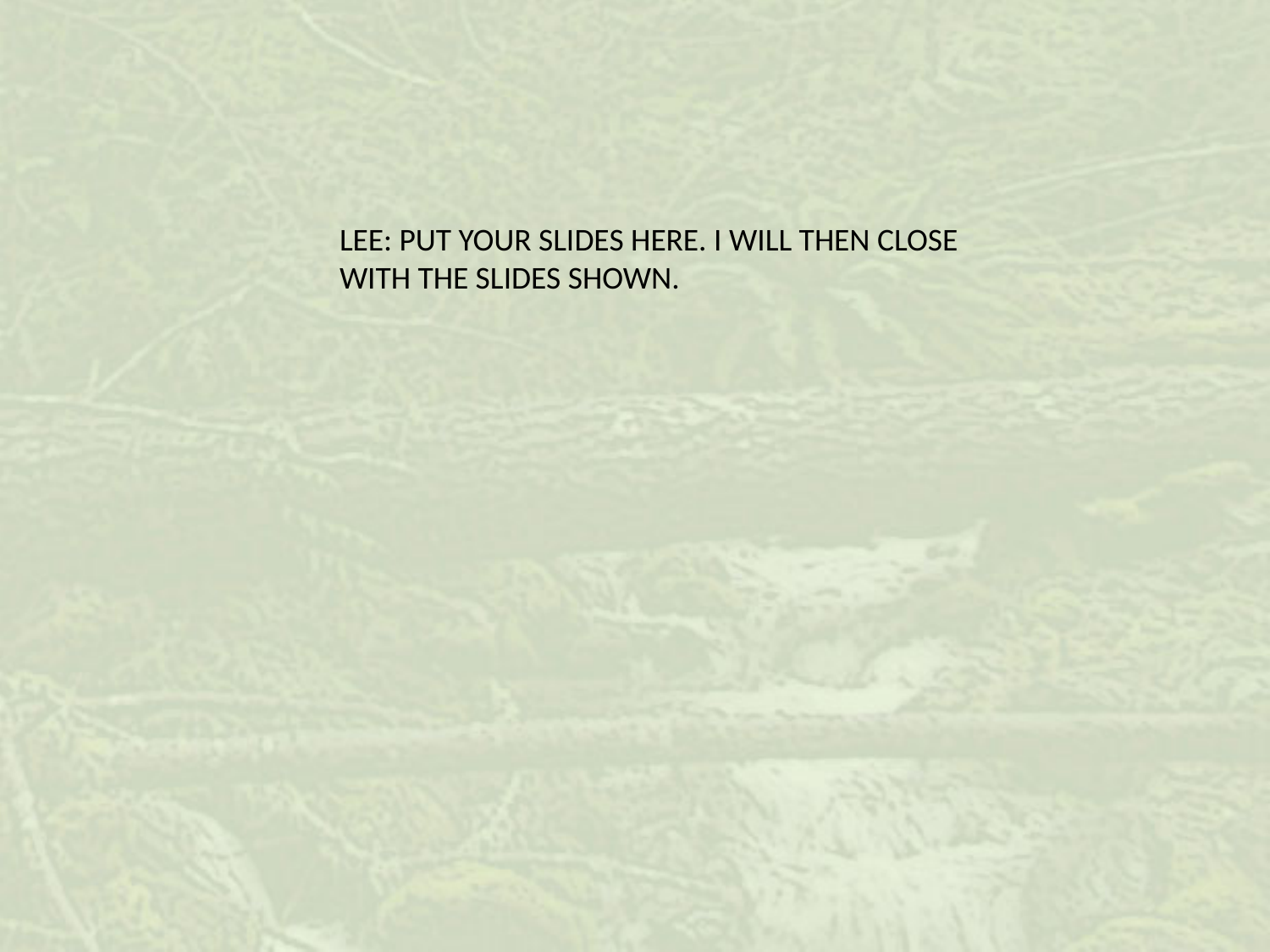

LEE: PUT YOUR SLIDES HERE. I WILL THEN CLOSE WITH THE SLIDES SHOWN.